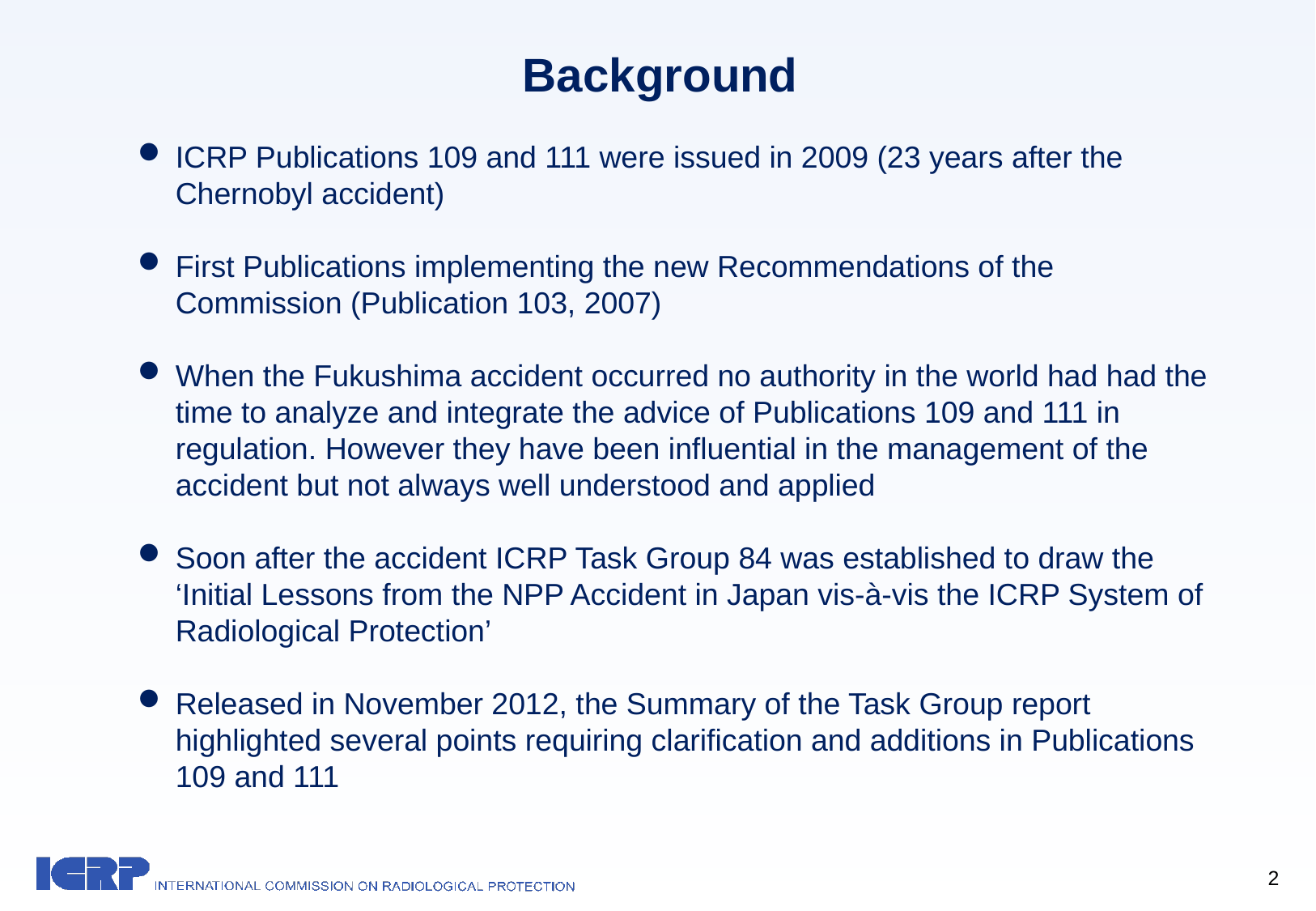

Background
ICRP Publications 109 and 111 were issued in 2009 (23 years after the Chernobyl accident)

First Publications implementing the new Recommendations of the Commission (Publication 103, 2007)

When the Fukushima accident occurred no authority in the world had had the time to analyze and integrate the advice of Publications 109 and 111 in regulation. However they have been influential in the management of the accident but not always well understood and applied

Soon after the accident ICRP Task Group 84 was established to draw the ‘Initial Lessons from the NPP Accident in Japan vis-à-vis the ICRP System of Radiological Protection’

Released in November 2012, the Summary of the Task Group report highlighted several points requiring clarification and additions in Publications 109 and 111

2